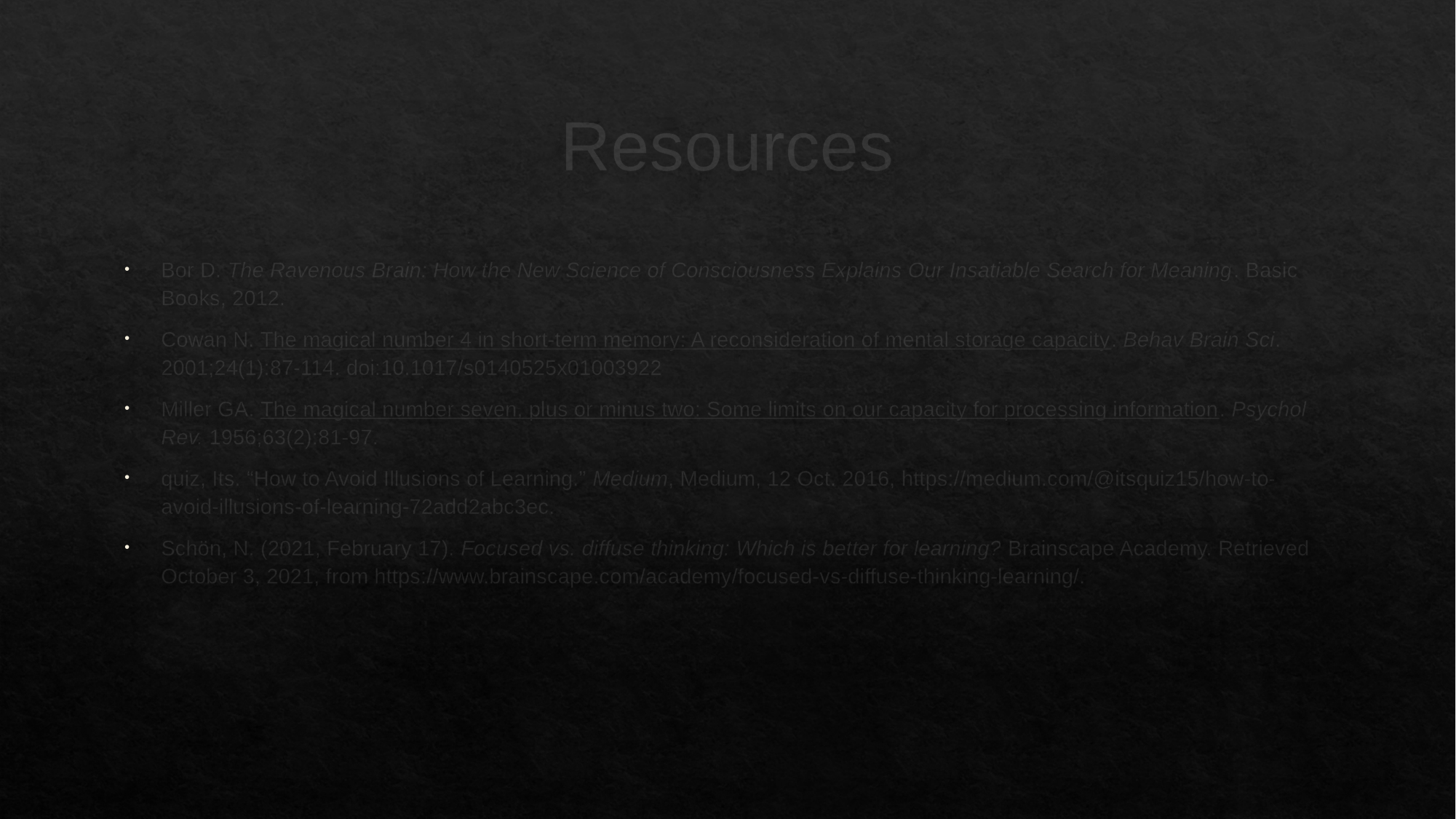

# Resources
Bor D. The Ravenous Brain: How the New Science of Consciousness Explains Our Insatiable Search for Meaning. Basic Books, 2012.
Cowan N. The magical number 4 in short-term memory: A reconsideration of mental storage capacity. Behav Brain Sci. 2001;24(1):87-114. doi:10.1017/s0140525x01003922
Miller GA. The magical number seven, plus or minus two: Some limits on our capacity for processing information. Psychol Rev. 1956;63(2):81-97.
quiz, Its. “How to Avoid Illusions of Learning.” Medium, Medium, 12 Oct. 2016, https://medium.com/@itsquiz15/how-to-avoid-illusions-of-learning-72add2abc3ec.
Schön, N. (2021, February 17). Focused vs. diffuse thinking: Which is better for learning? Brainscape Academy. Retrieved October 3, 2021, from https://www.brainscape.com/academy/focused-vs-diffuse-thinking-learning/.